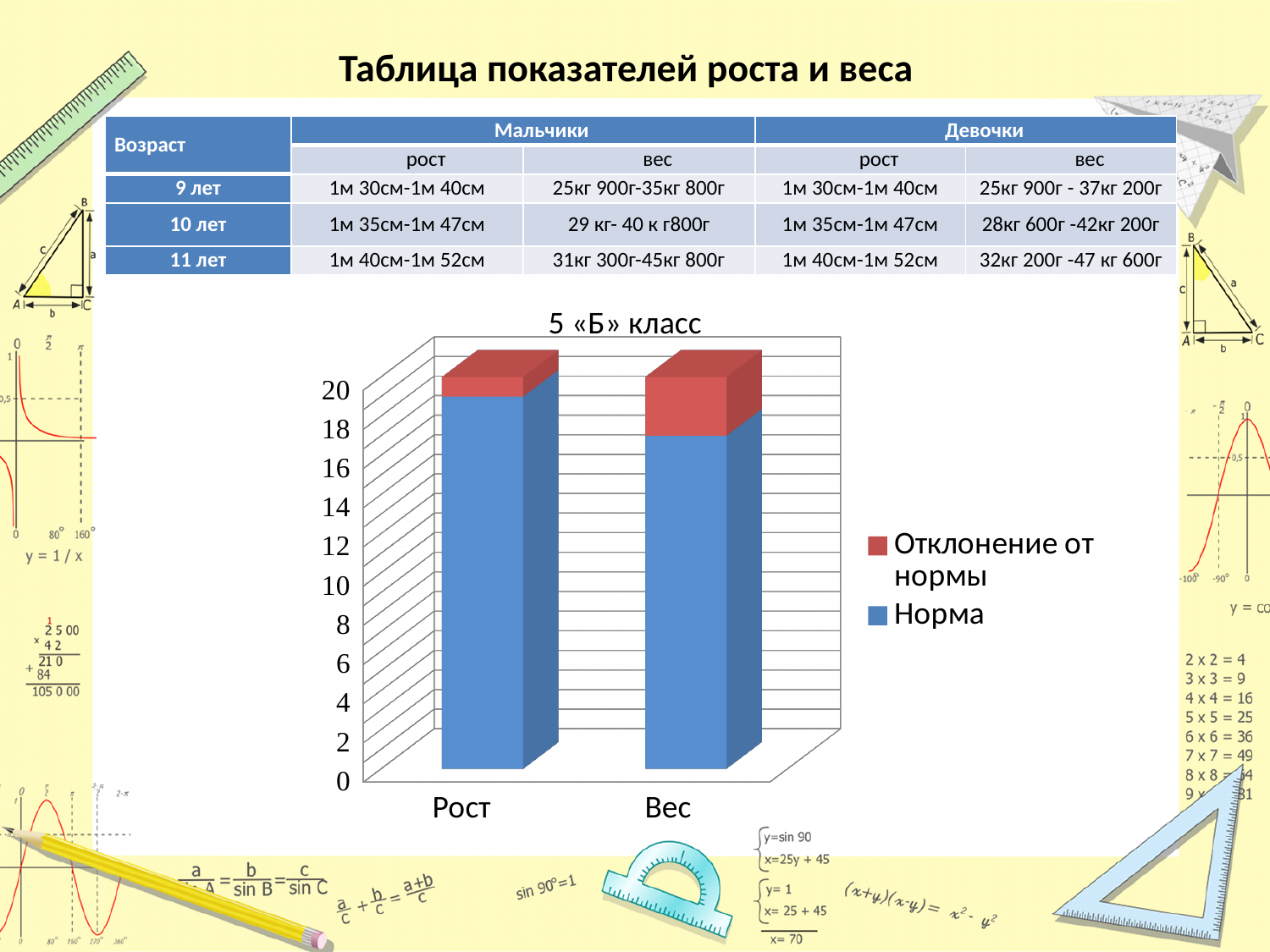

# Таблица показателей роста и веса
| Возраст | Мальчики |  | Девочки |  |
| --- | --- | --- | --- | --- |
|  | рост | вес | рост | вес |
| 9 лет | 1м 30см-1м 40см | 25кг 900г-35кг 800г | 1м 30см-1м 40см | 25кг 900г - 37кг 200г |
| 10 лет | 1м 35см-1м 47см | 29 кг- 40 к г800г | 1м 35см-1м 47см | 28кг 600г -42кг 200г |
| 11 лет | 1м 40см-1м 52см | 31кг 300г-45кг 800г | 1м 40см-1м 52см | 32кг 200г -47 кг 600г |
5 «Б» класс

[unsupported chart]